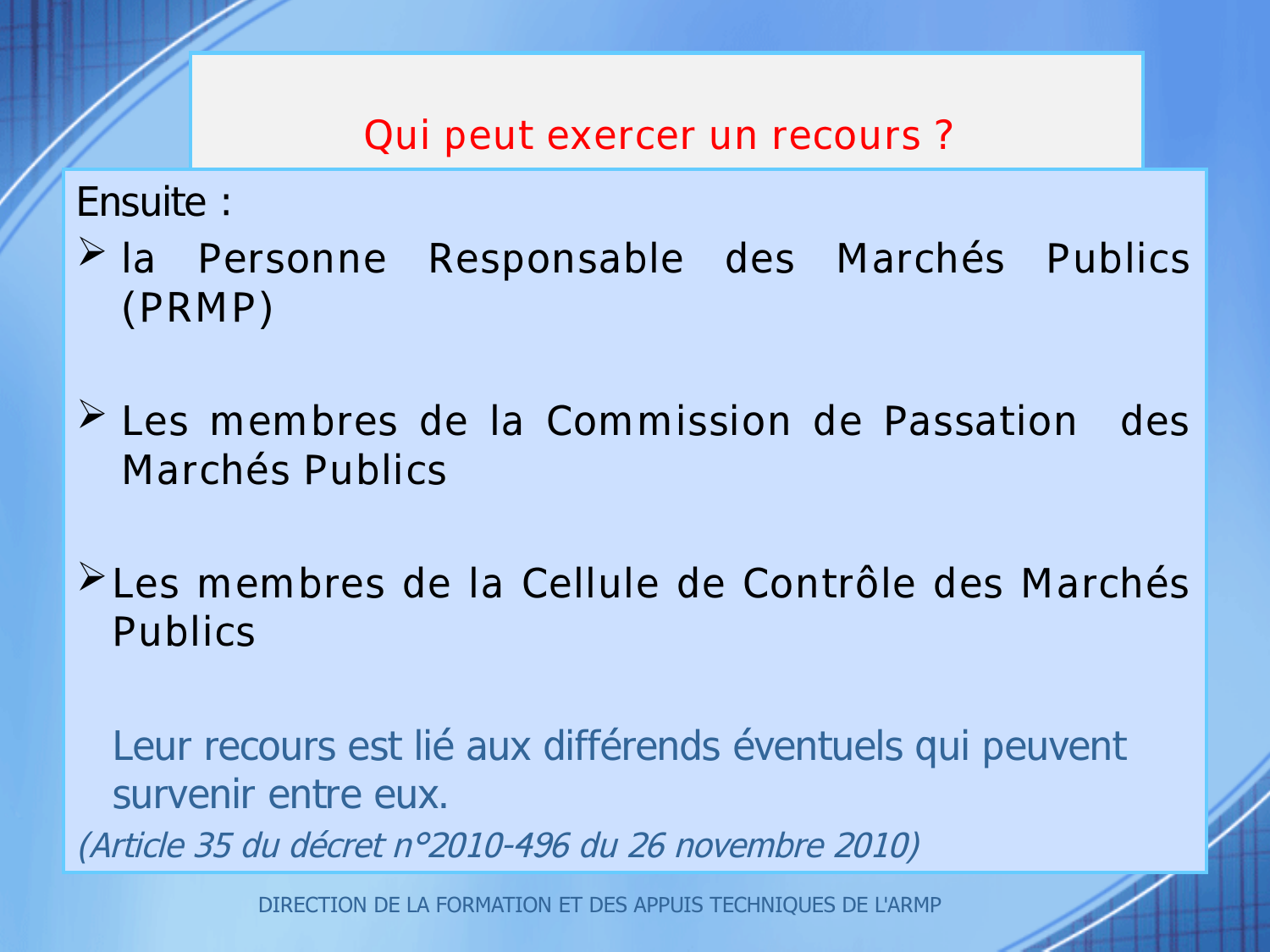

# Qui peut exercer un recours ?
Ensuite :
la Personne Responsable des Marchés Publics (PRMP)

Les membres de la Commission de Passation  des Marchés Publics

Les membres de la Cellule de Contrôle des Marchés Publics

	Leur recours est lié aux différends éventuels qui peuvent survenir entre eux.
(Article 35 du décret n°2010-496 du 26 novembre 2010)
DIRECTION DE LA FORMATION ET DES APPUIS TECHNIQUES DE L'ARMP